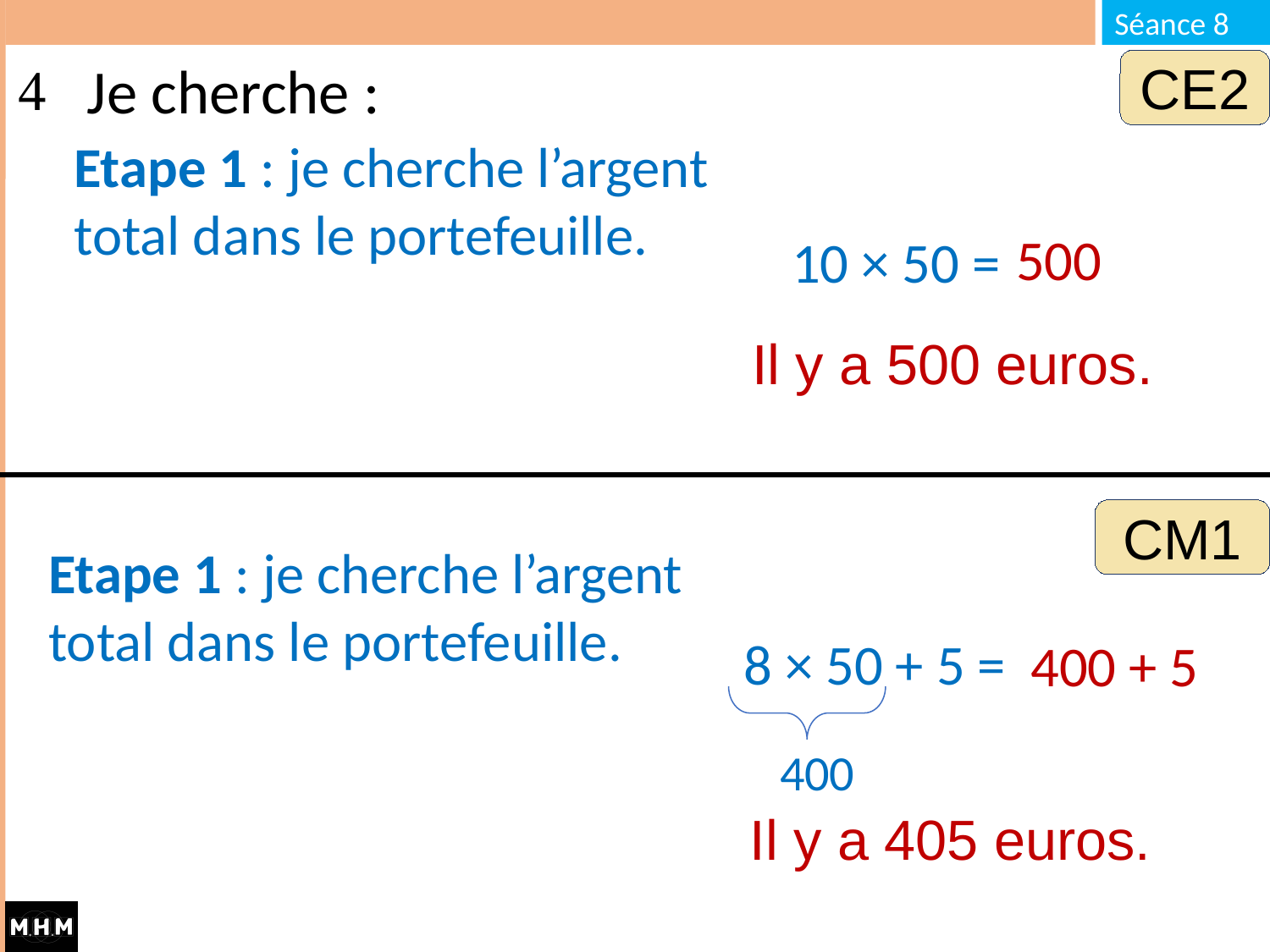

# Je cherche :
CE2
Etape 1 : je cherche l’argent total dans le portefeuille.
500
10 × 50 =
Il y a 500 euros.

CM1
Etape 1 : je cherche l’argent total dans le portefeuille.
8 × 50 + 5 =
400 + 5

400
Il y a 405 euros.